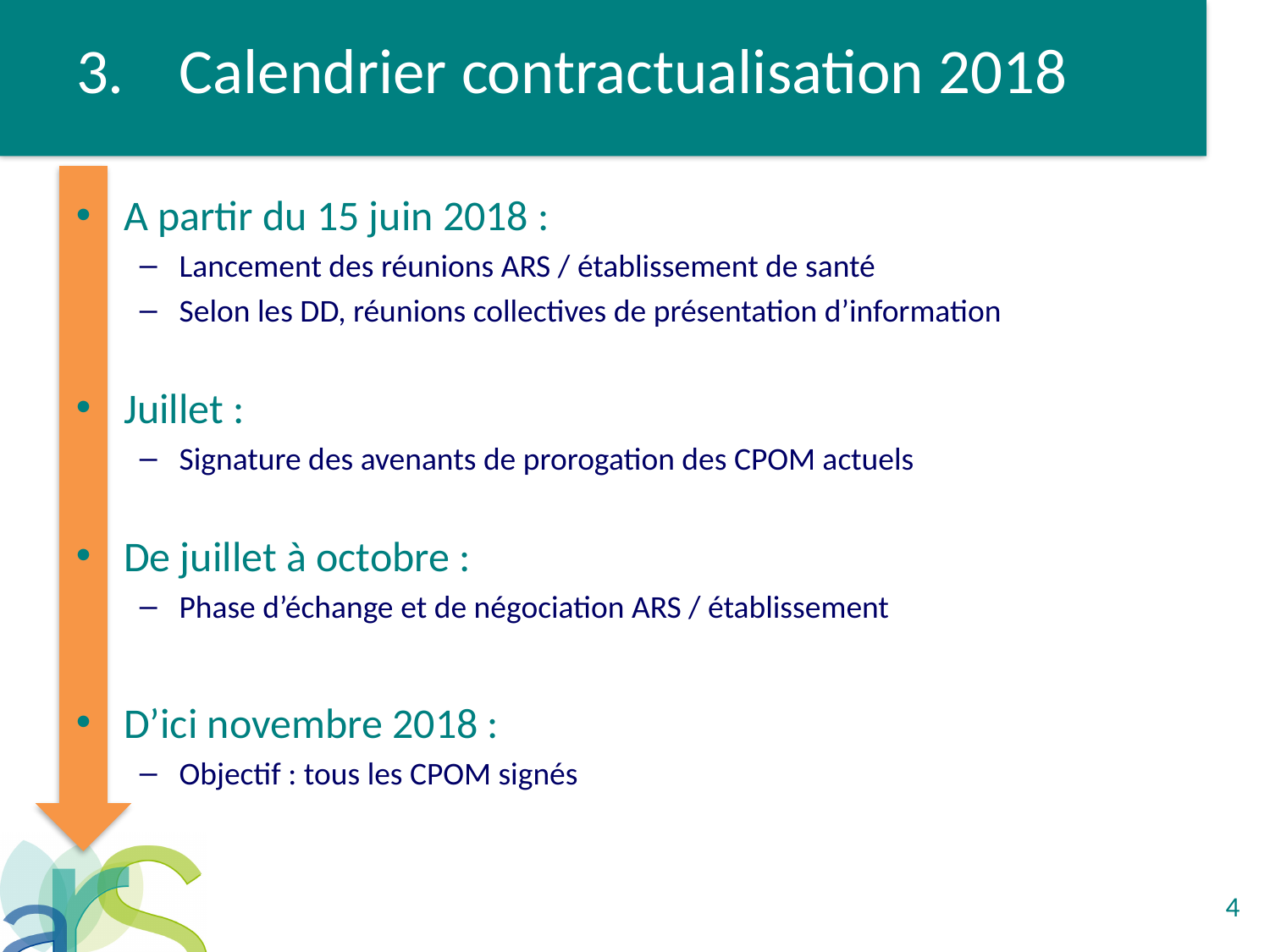

# Calendrier contractualisation 2018
A partir du 15 juin 2018 :
Lancement des réunions ARS / établissement de santé
Selon les DD, réunions collectives de présentation d’information

Juillet :
Signature des avenants de prorogation des CPOM actuels

De juillet à octobre :
Phase d’échange et de négociation ARS / établissement

D’ici novembre 2018 :
Objectif : tous les CPOM signés

4